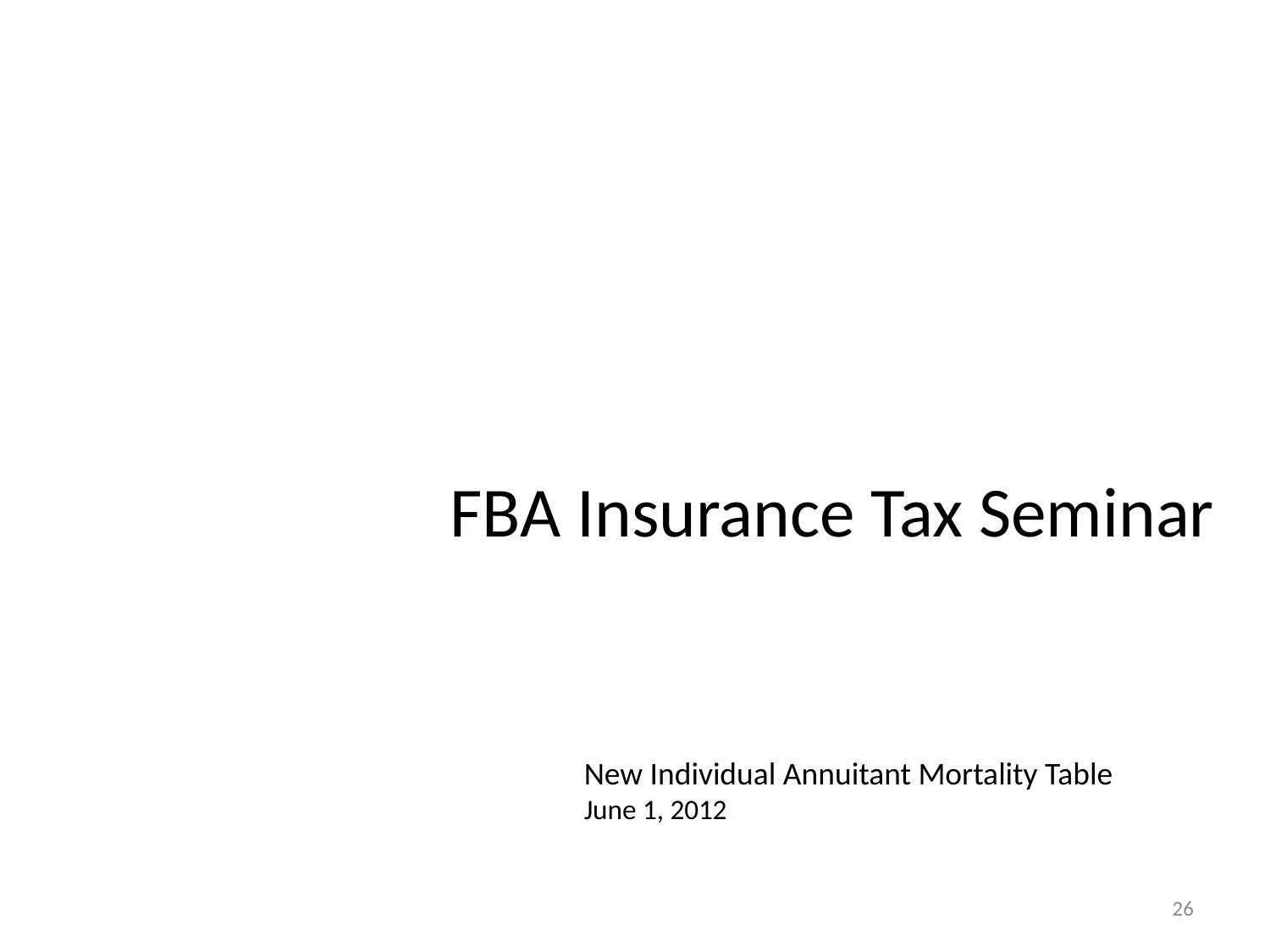

FBA Insurance Tax Seminar
#

New Individual Annuitant Mortality Table
June 1, 2012
26